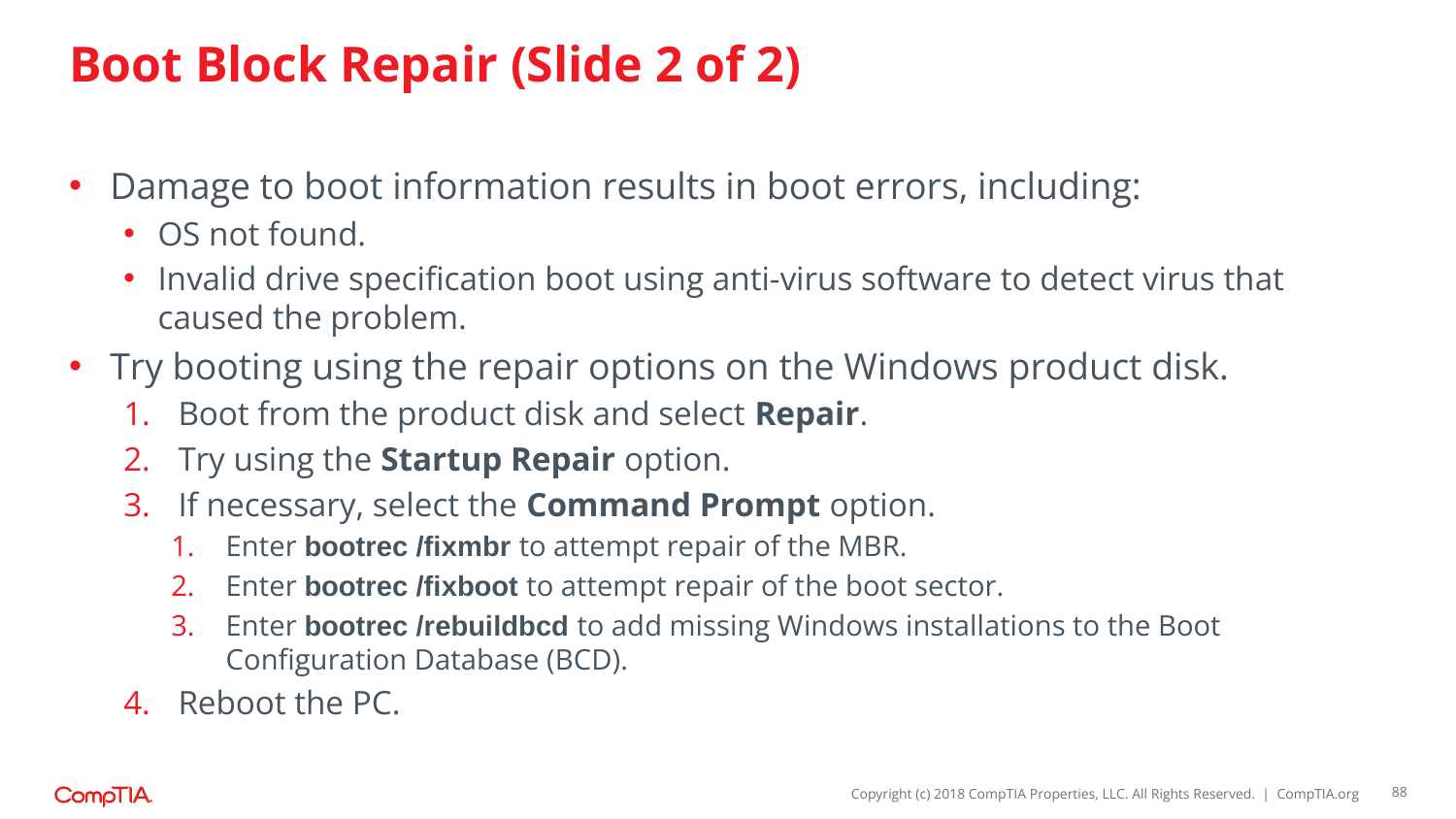

# Boot Block Repair (Slide 2 of 2)
Damage to boot information results in boot errors, including:
OS not found.
Invalid drive specification boot using anti-virus software to detect virus that caused the problem.
Try booting using the repair options on the Windows product disk.
Boot from the product disk and select Repair.
Try using the Startup Repair option.
If necessary, select the Command Prompt option.
Enter bootrec /fixmbr to attempt repair of the MBR.
Enter bootrec /fixboot to attempt repair of the boot sector.
Enter bootrec /rebuildbcd to add missing Windows installations to the Boot Configuration Database (BCD).
Reboot the PC.
88